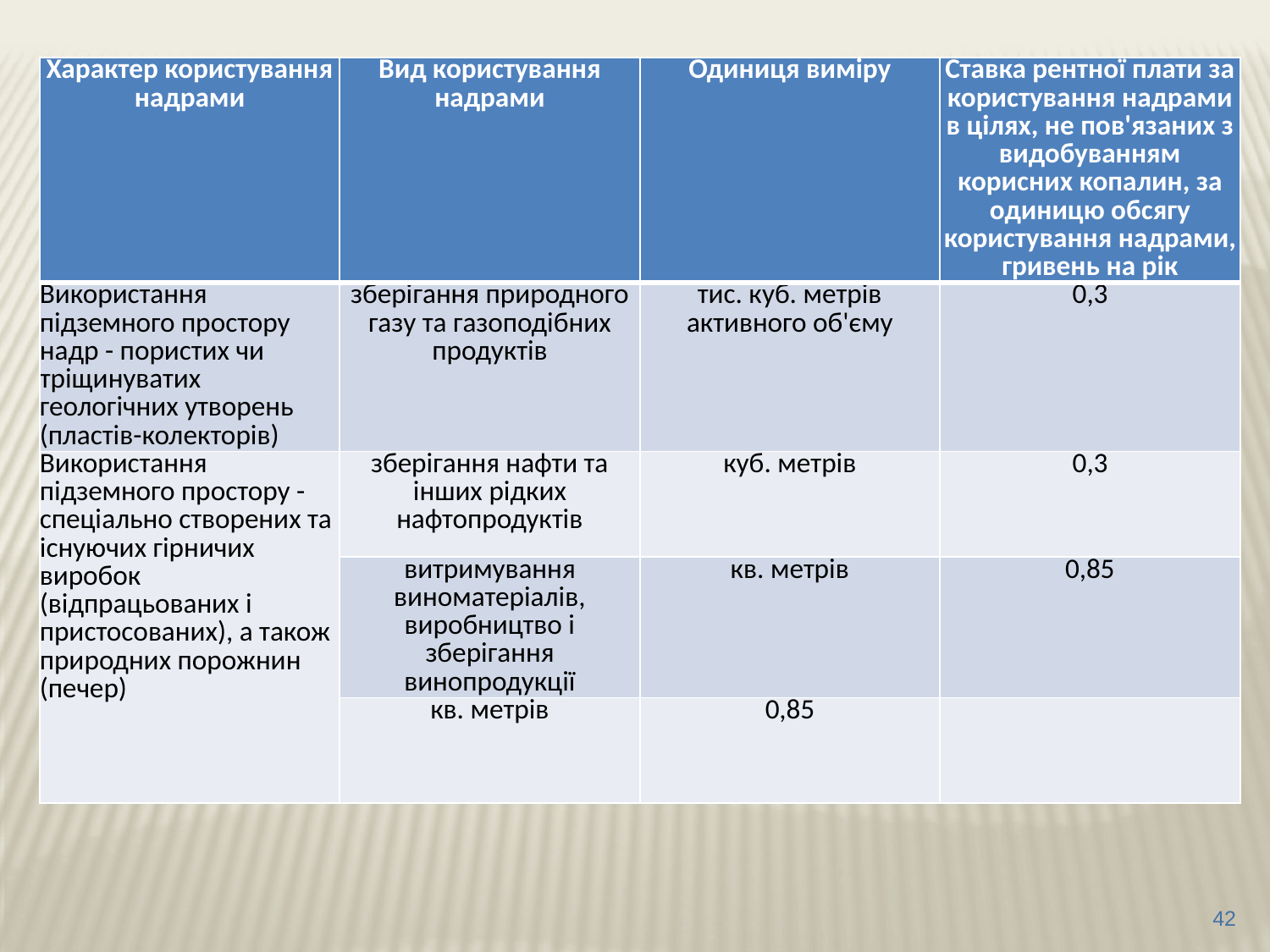

| Характер користування надрами | Вид користування надрами | Одиниця виміру | Ставка рентної плати за користування надрами в цілях, не пов'язаних з видобуванням корисних копалин, за одиницю обсягу користування надрами, гривень на рік |
| --- | --- | --- | --- |
| Використання підземного простору надр - пористих чи тріщинуватих геологічних утворень (пластів-колекторів) | зберігання природного газу та газоподібних продуктів | тис. куб. метрів активного об'єму | 0,3 |
| Використання підземного простору - спеціально створених та існуючих гірничих виробок (відпрацьованих і пристосованих), а також природних порожнин (печер) | зберігання нафти та інших рідких нафтопродуктів | куб. метрів | 0,3 |
|  | витримування виноматеріалів, виробництво і зберігання винопродукції | кв. метрів | 0,85 |
|  | кв. метрів | 0,85 |  |
42